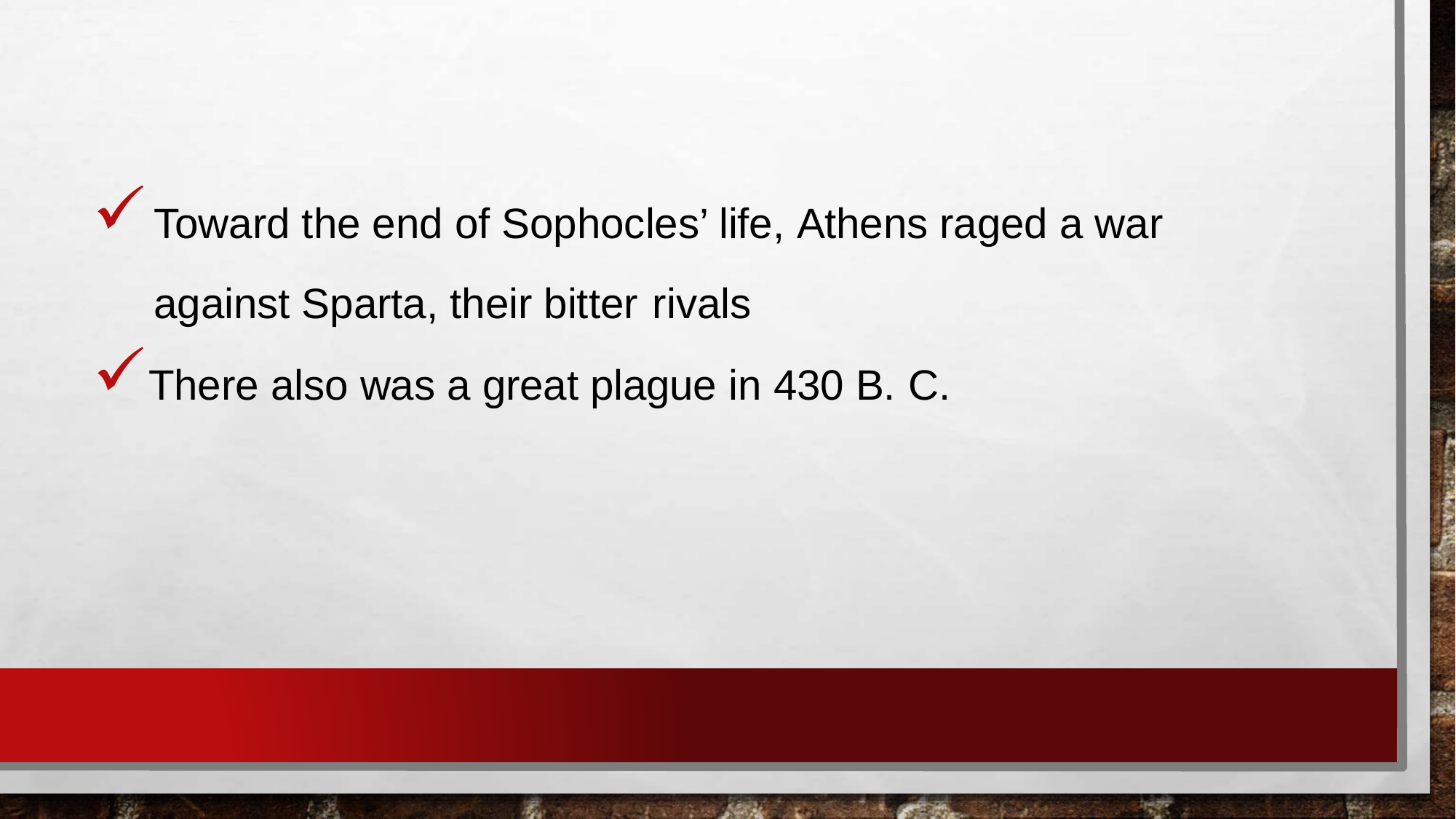

Toward the end of Sophocles’ life, Athens raged a war against Sparta, their bitter rivals
There also was a great plague in 430 B. C.